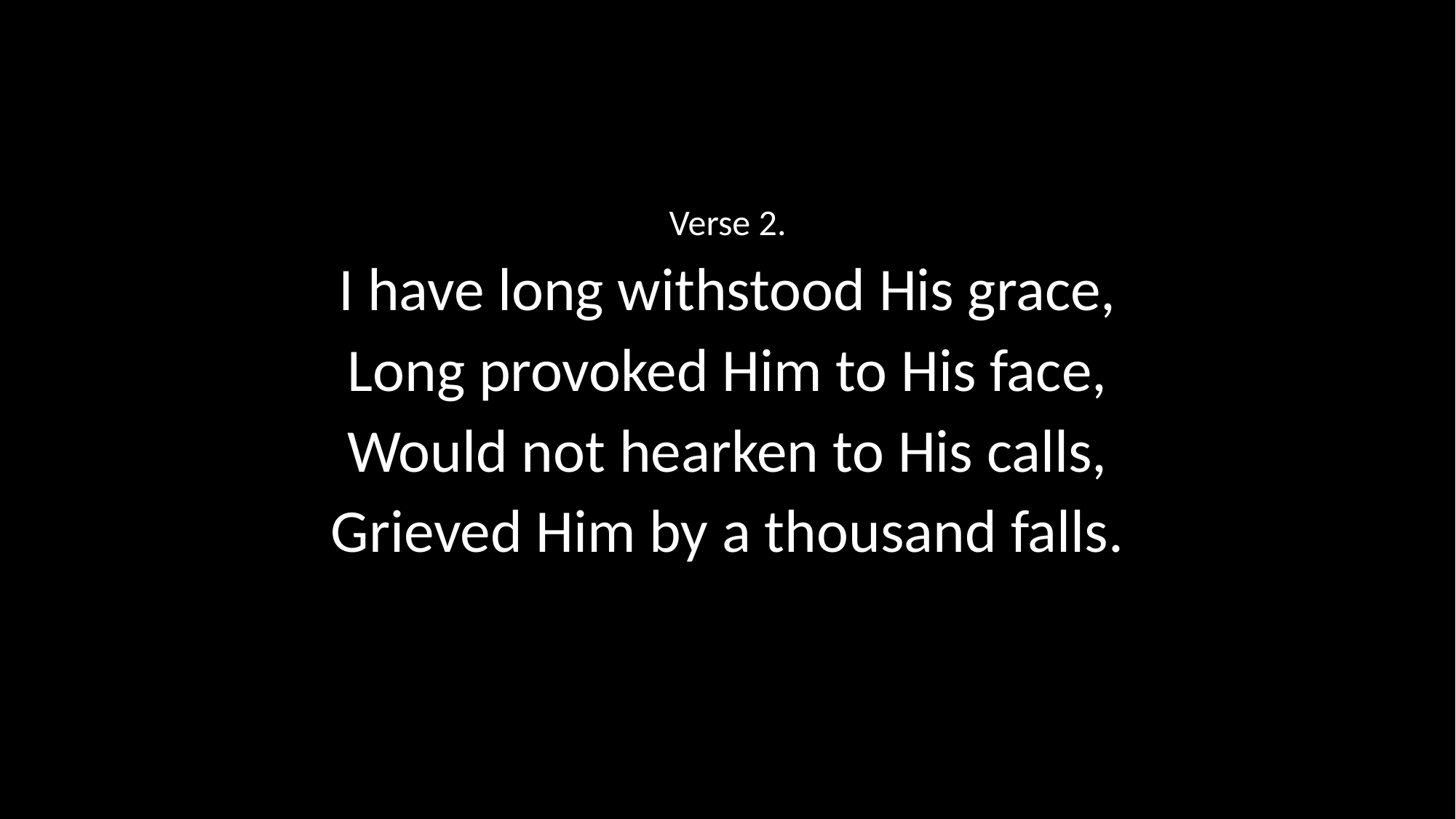

Verse 2.
I have long withstood His grace,
Long provoked Him to His face,
Would not hearken to His calls,
Grieved Him by a thousand falls.